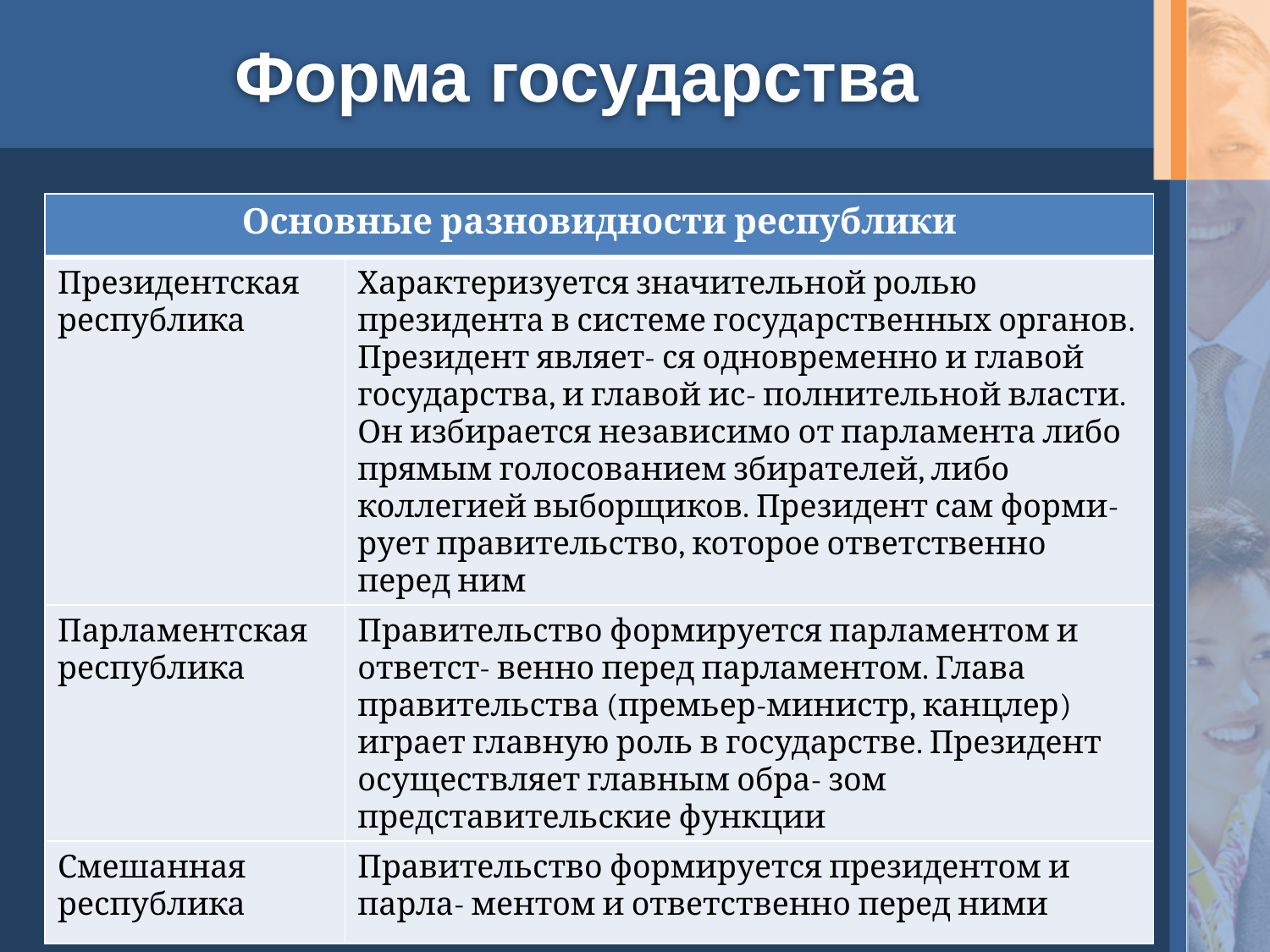

# Форма государства
| Основные разновидности республики |  |
| --- | --- |
| Президентская республика | Характеризуется значительной ролью президента в системе государственных органов. Президент являет- ся одновременно и главой государства, и главой ис- полнительной власти. Он избирается независимо от парламента либо прямым голосованием збирателей, либо коллегией выборщиков. Президент сам форми- рует правительство, которое ответственно перед ним |
| Парламентская республика | Правительство формируется парламентом и ответст- венно перед парламентом. Глава правительства (премьер-министр, канцлер) играет главную роль в государстве. Президент осуществляет главным обра- зом представительские функции |
| Смешанная республика | Правительство формируется президентом и парла- ментом и ответственно перед ними |